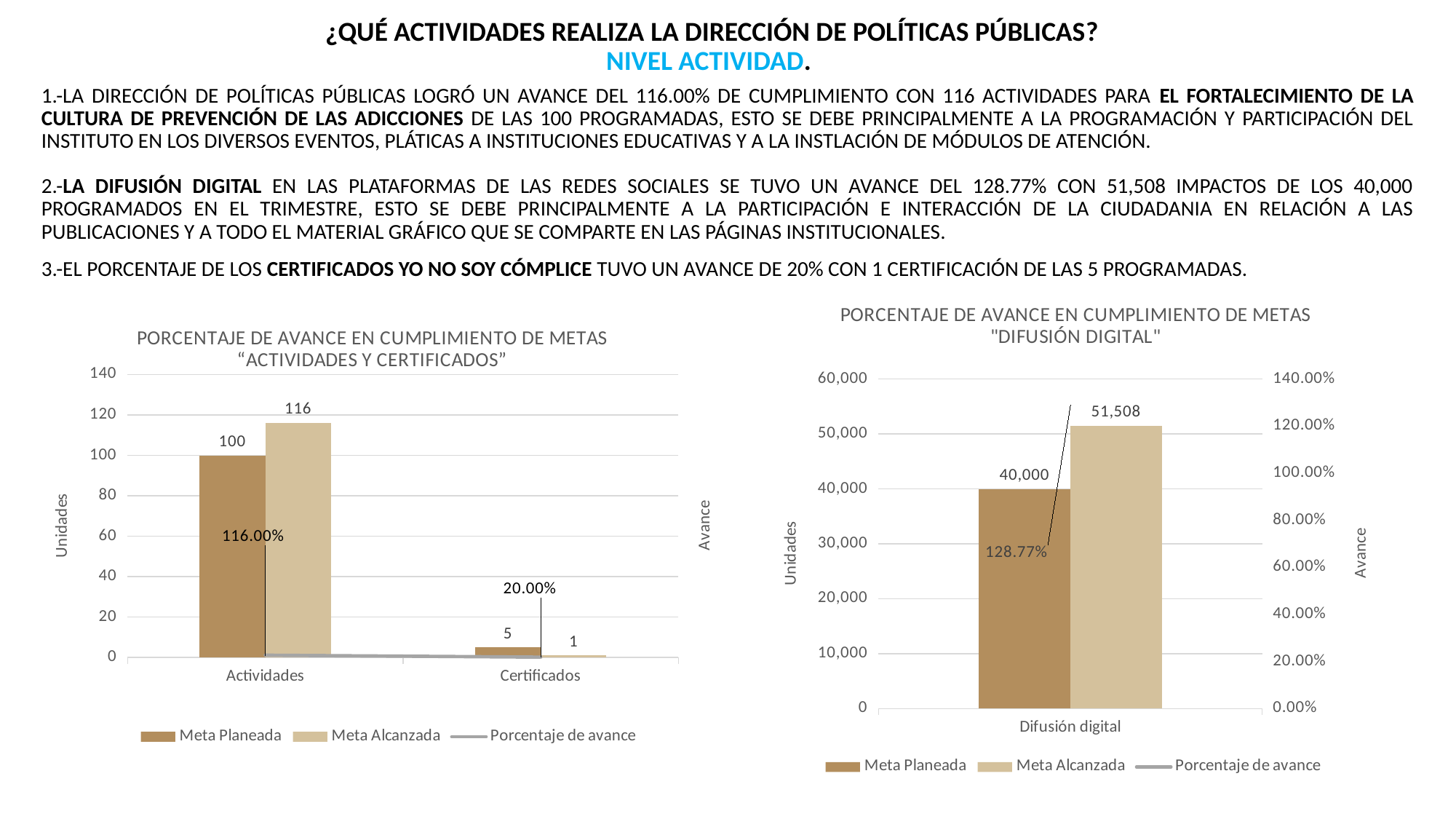

¿QUÉ ACTIVIDADES REALIZA LA DIRECCIÓN DE POLÍTICAS PÚBLICAS? NIVEL ACTIVIDAD.
1.-LA DIRECCIÓN DE POLÍTICAS PÚBLICAS LOGRÓ UN AVANCE DEL 116.00% DE CUMPLIMIENTO CON 116 ACTIVIDADES PARA EL FORTALECIMIENTO DE LA CULTURA DE PREVENCIÓN DE LAS ADICCIONES DE LAS 100 PROGRAMADAS, ESTO SE DEBE PRINCIPALMENTE A LA PROGRAMACIÓN Y PARTICIPACIÓN DEL INSTITUTO EN LOS DIVERSOS EVENTOS, PLÁTICAS A INSTITUCIONES EDUCATIVAS Y A LA INSTLACIÓN DE MÓDULOS DE ATENCIÓN.
2.-LA DIFUSIÓN DIGITAL EN LAS PLATAFORMAS DE LAS REDES SOCIALES SE TUVO UN AVANCE DEL 128.77% CON 51,508 IMPACTOS DE LOS 40,000 PROGRAMADOS EN EL TRIMESTRE, ESTO SE DEBE PRINCIPALMENTE A LA PARTICIPACIÓN E INTERACCIÓN DE LA CIUDADANIA EN RELACIÓN A LAS PUBLICACIONES Y A TODO EL MATERIAL GRÁFICO QUE SE COMPARTE EN LAS PÁGINAS INSTITUCIONALES.
3.-EL PORCENTAJE DE LOS CERTIFICADOS YO NO SOY CÓMPLICE TUVO UN AVANCE DE 20% CON 1 CERTIFICACIÓN DE LAS 5 PROGRAMADAS.

### Chart: PORCENTAJE DE AVANCE EN CUMPLIMIENTO DE METAS "DIFUSIÓN DIGITAL"

| Category | Meta Planeada | Meta Alcanzada |  |
|---|---|---|---|
| Difusión digital | 40000.0 | 51508.0 | 1.2877 |

### Chart: PORCENTAJE DE AVANCE EN CUMPLIMIENTO DE METAS
“ACTIVIDADES Y CERTIFICADOS”

| Category | Meta Planeada | Meta Alcanzada |  |
|---|---|---|---|
| Actividades | 100.0 | 116.0 | 1.16 |
| Certificados | 5.0 | 1.0 | 0.2 |